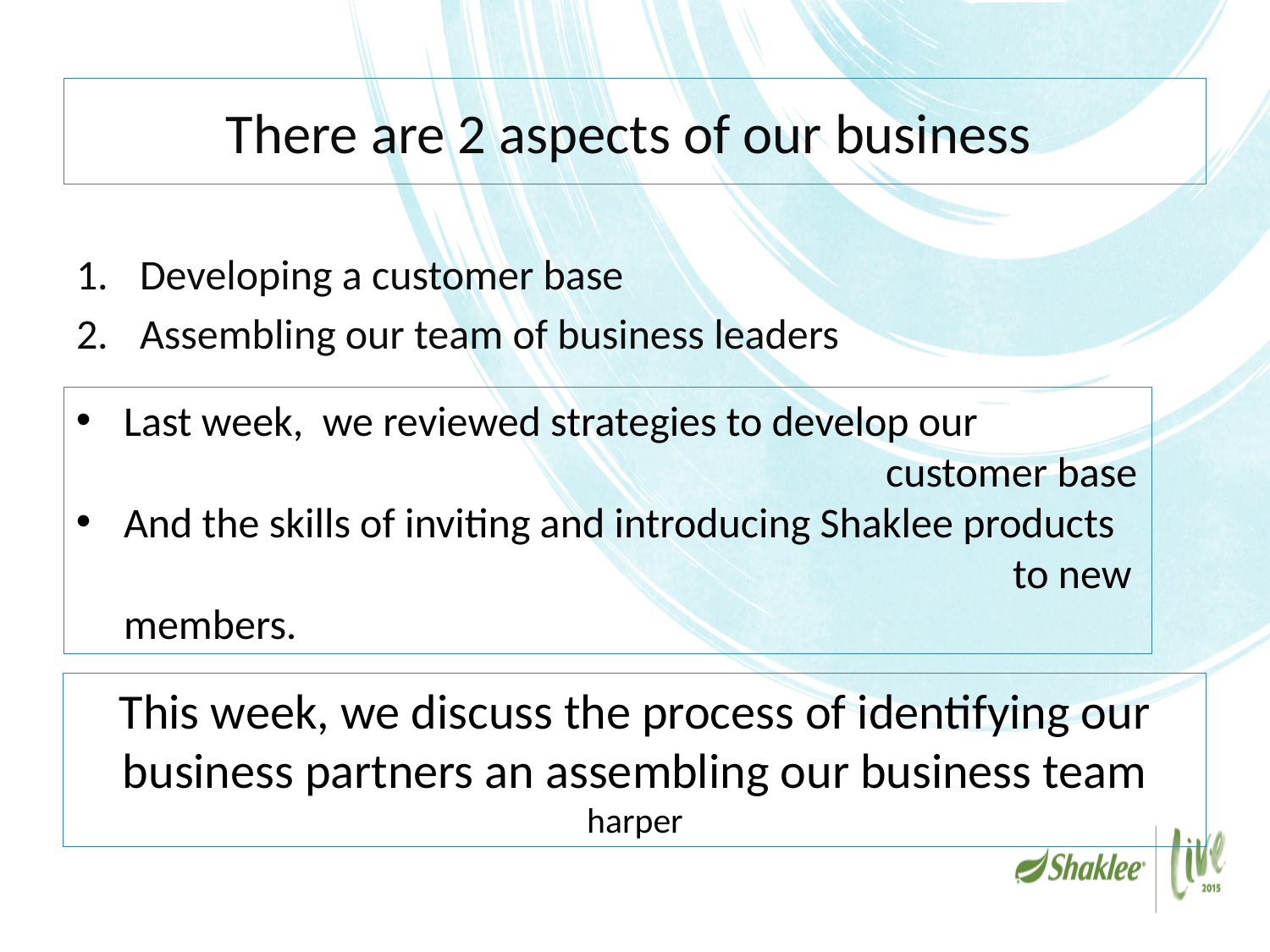

# There are 2 aspects of our business

Developing a customer base
Assembling our team of business leaders

Last week,  we reviewed strategies to develop our 							customer base
And the skills of inviting and introducing Shaklee products 							to new members.
This week, we discuss the process of identifying our business partners an assembling our business team
harper